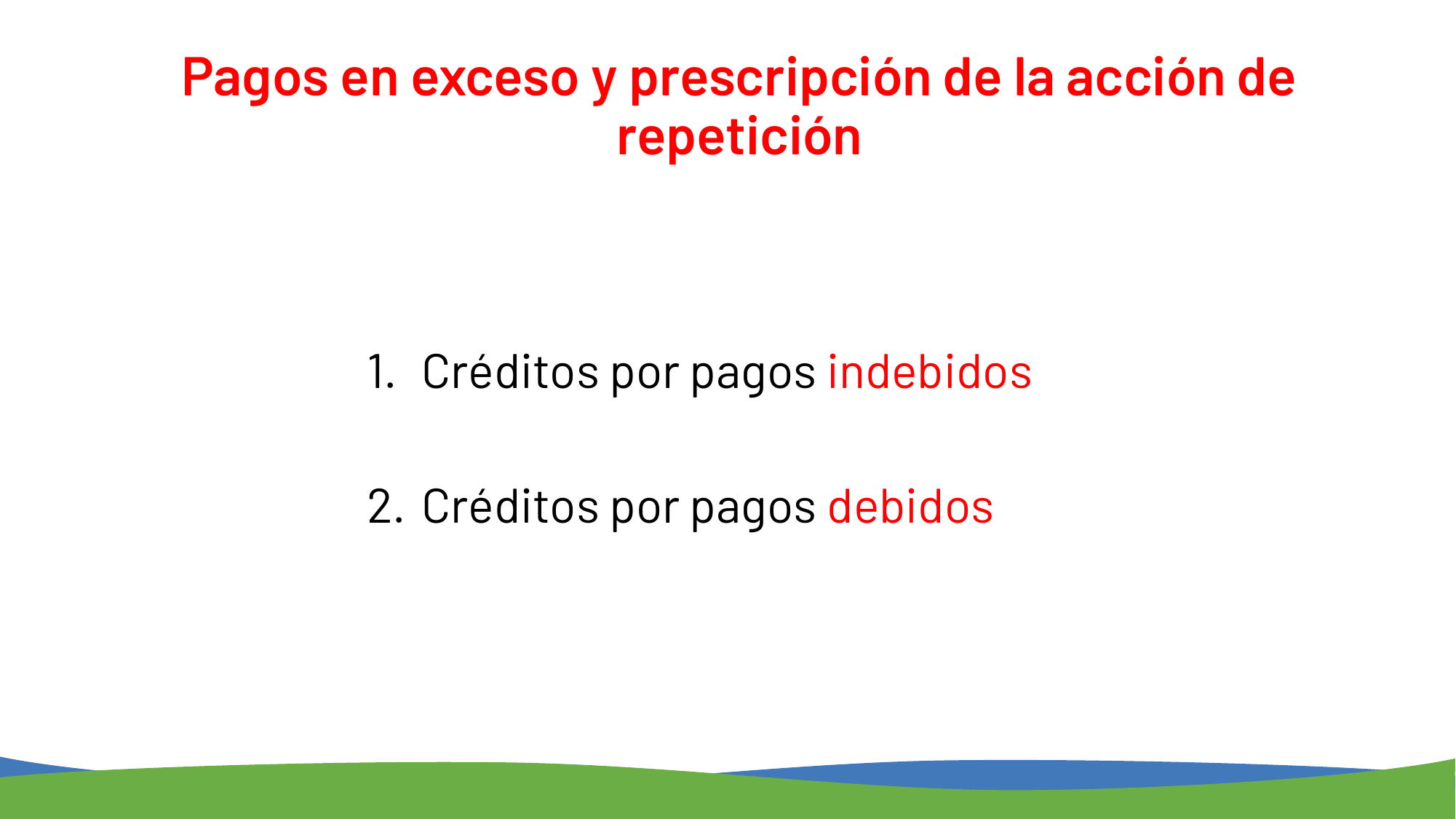

# Pagos en exceso y prescripción de la acción de repetición

Créditos por pagos indebidos

Créditos por pagos debidos